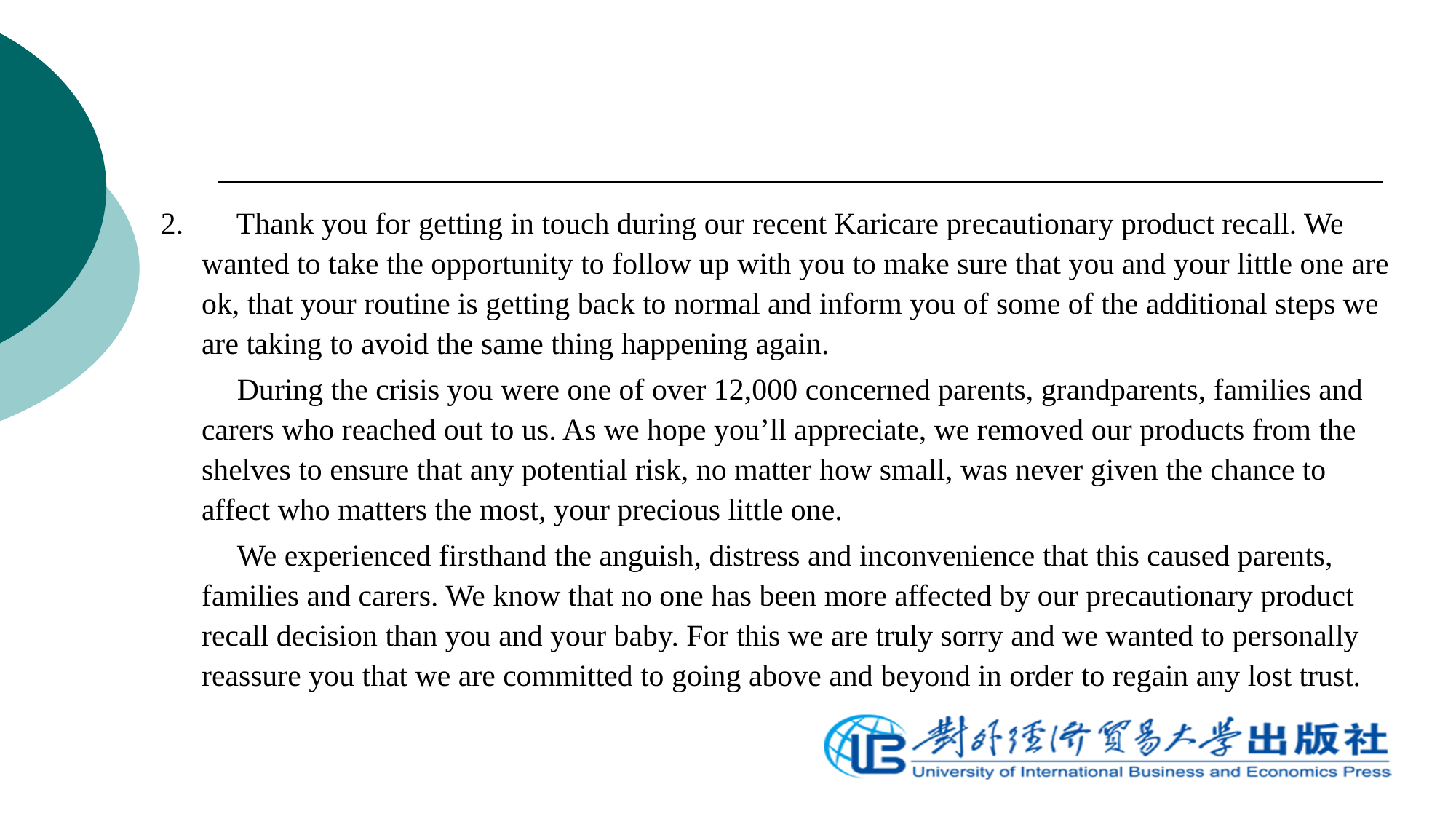

#
2.       Thank you for getting in touch during our recent Karicare precautionary product recall. We wanted to take the opportunity to follow up with you to make sure that you and your little one are ok, that your routine is getting back to normal and inform you of some of the additional steps we are taking to avoid the same thing happening again.
          During the crisis you were one of over 12,000 concerned parents, grandparents, families and carers who reached out to us. As we hope you’ll appreciate, we removed our products from the shelves to ensure that any potential risk, no matter how small, was never given the chance to affect who matters the most, your precious little one.
          We experienced firsthand the anguish, distress and inconvenience that this caused parents, families and carers. We know that no one has been more affected by our precautionary product recall decision than you and your baby. For this we are truly sorry and we wanted to personally reassure you that we are committed to going above and beyond in order to regain any lost trust.